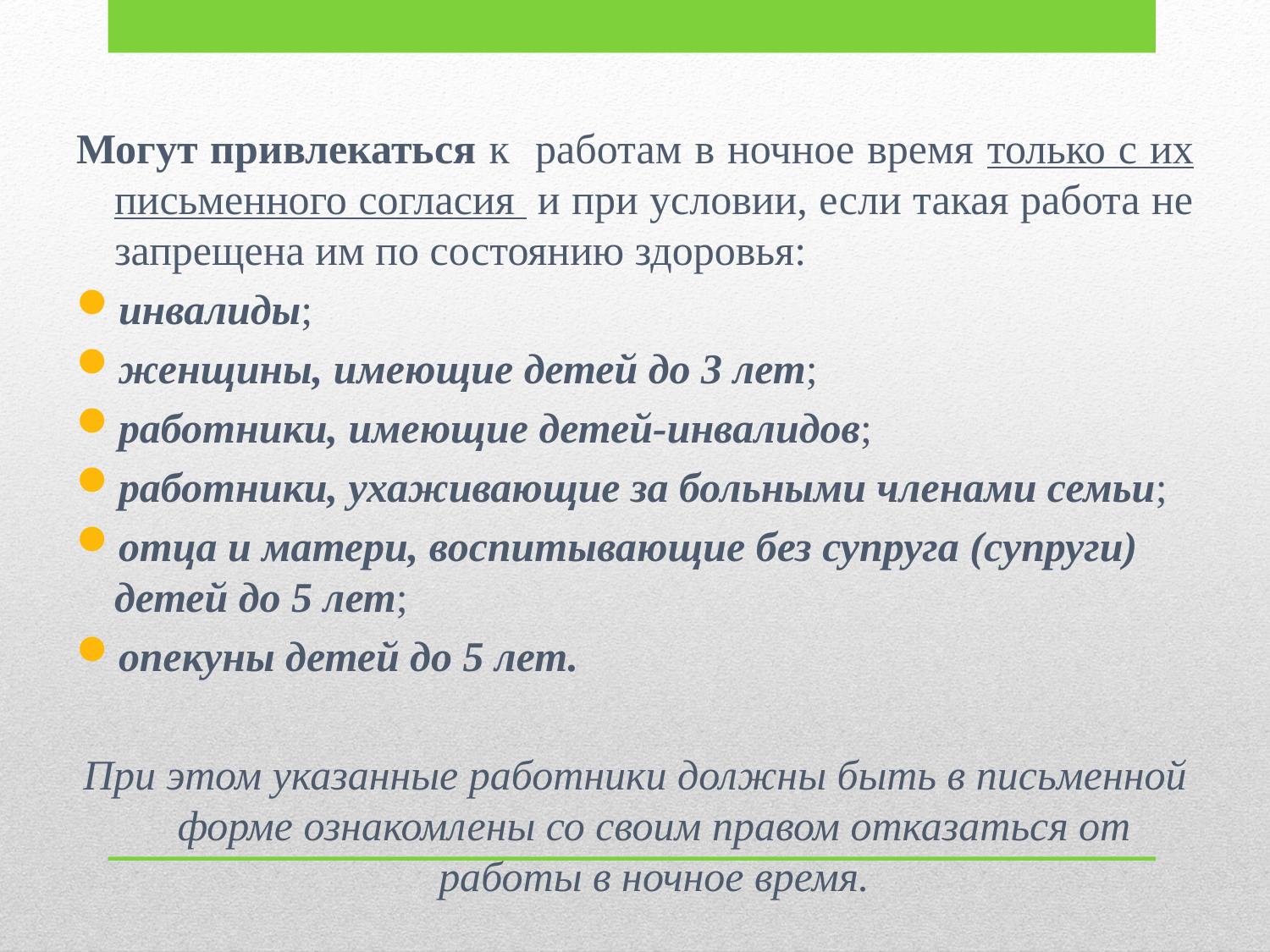

Могут привлекаться к  работам в ночное время только с их письменного согласия  и при условии, если такая работа не запрещена им по состоянию здоровья:
инвалиды;
женщины, имеющие детей до 3 лет;
работники, имеющие детей-инвалидов;
работники, ухаживающие за больными членами семьи;
отца и матери, воспитывающие без супруга (супруги) детей до 5 лет;
опекуны детей до 5 лет.

При этом указанные работники должны быть в письменной форме ознакомлены со своим правом отказаться от работы в ночное время.